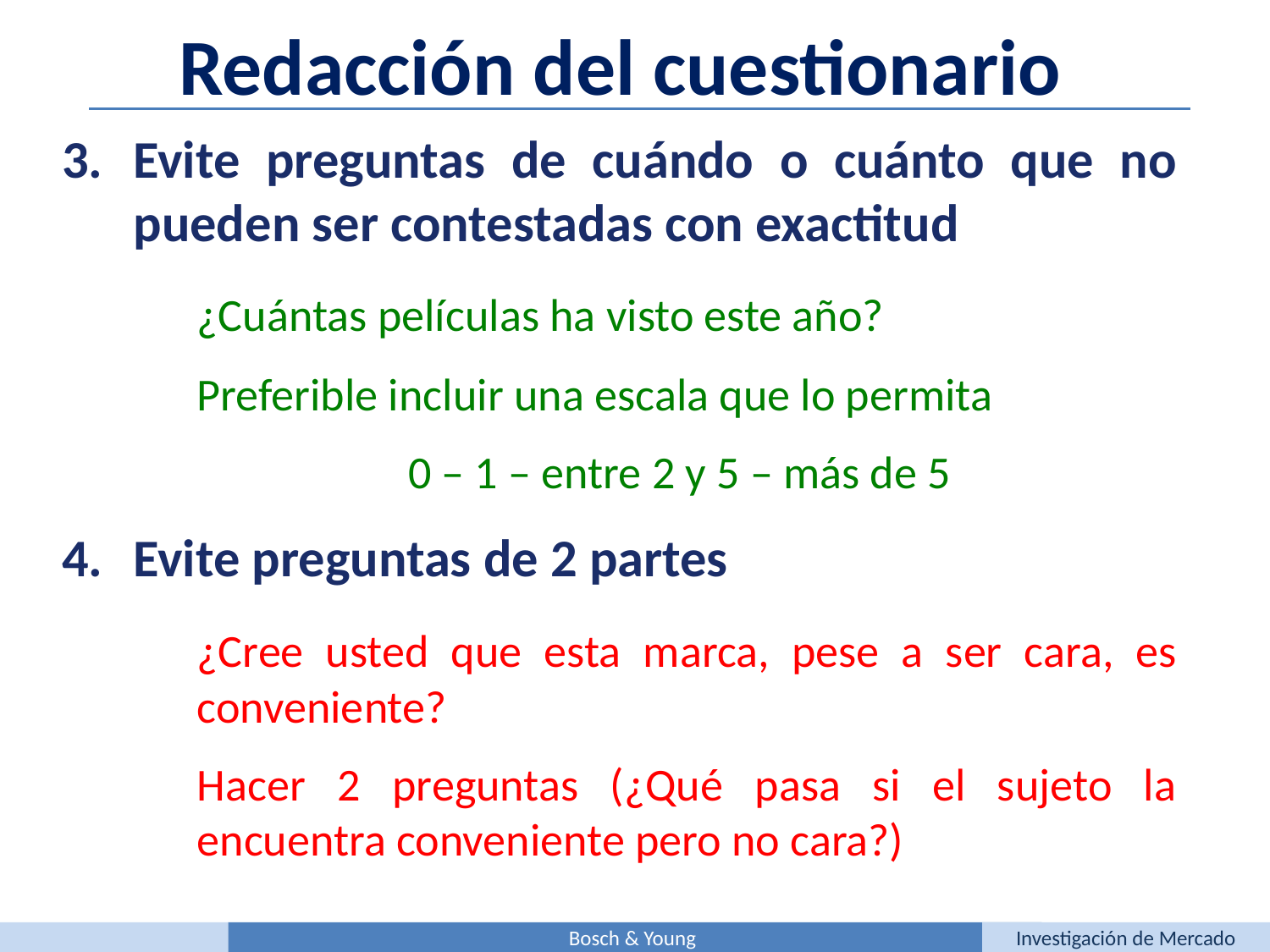

Redacción del cuestionario
Evite preguntas de cuándo o cuánto que no pueden ser contestadas con exactitud
	¿Cuántas películas ha visto este año?
	Preferible incluir una escala que lo permita
			  0 – 1 – entre 2 y 5 – más de 5
Evite preguntas de 2 partes
	¿Cree usted que esta marca, pese a ser cara, es conveniente?
	Hacer 2 preguntas (¿Qué pasa si el sujeto la encuentra conveniente pero no cara?)

Bosch & Young
Investigación de Mercado